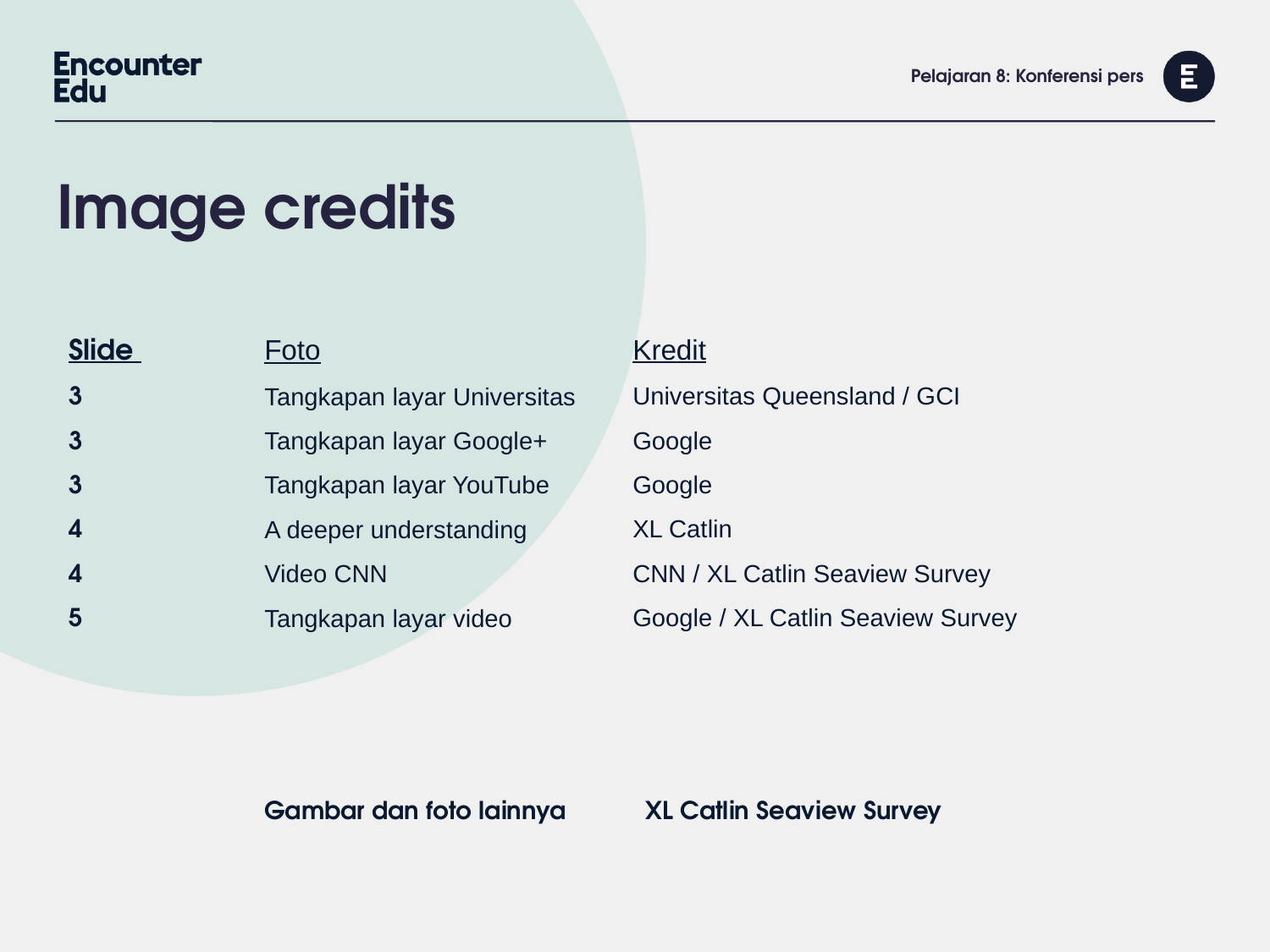

# Pelajaran 8: Konferensi pers
Slide
3
3
3
4
4
5
Kredit
Universitas Queensland / GCI
Google
Google
XL Catlin
CNN / XL Catlin Seaview Survey
Google / XL Catlin Seaview Survey

Foto
Tangkapan layar Universitas
Tangkapan layar Google+
Tangkapan layar YouTube
A deeper understanding
Video CNN
Tangkapan layar video
Gambar dan foto lainnya 	XL Catlin Seaview Survey